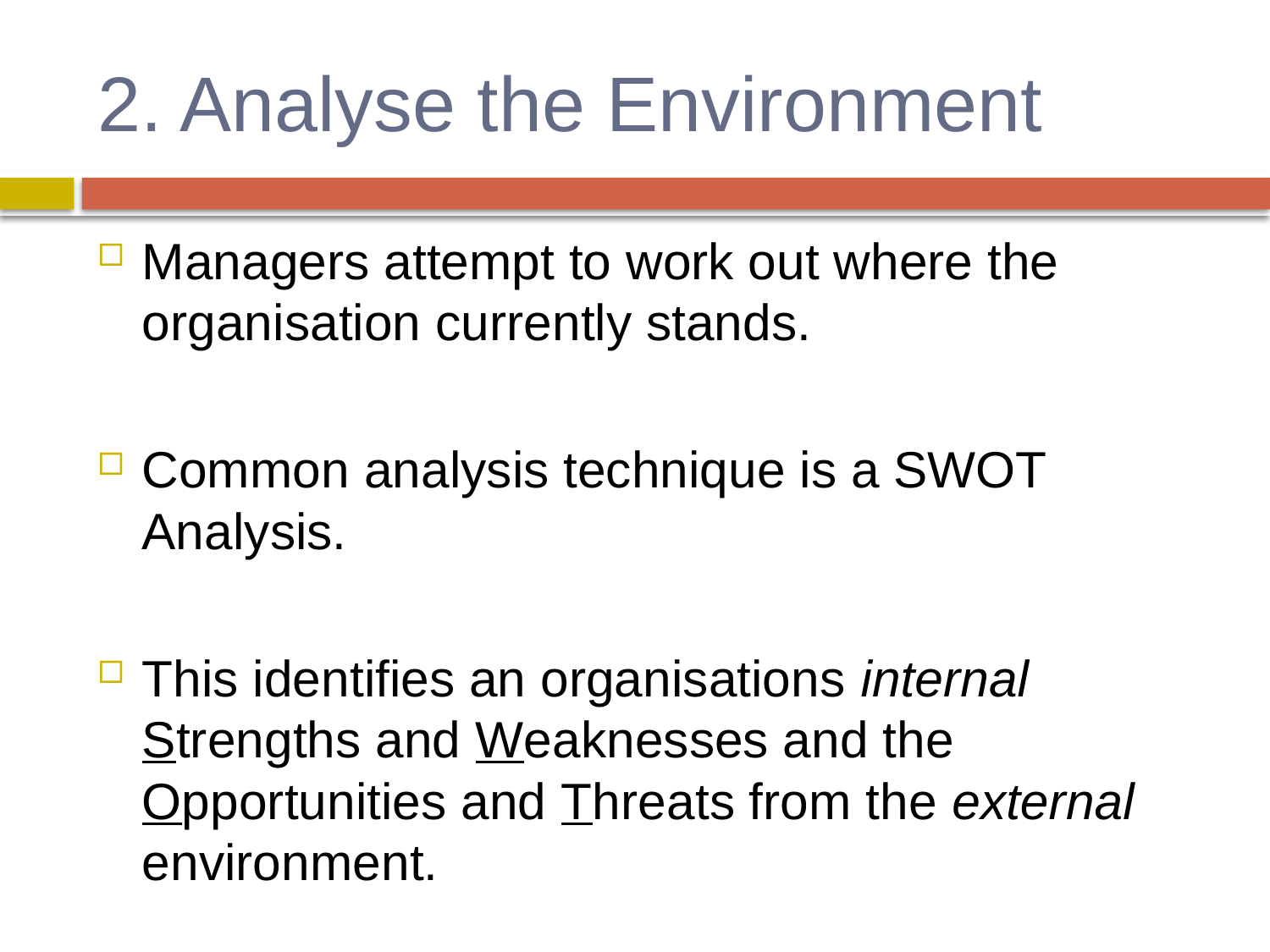

# 2. Analyse the Environment
Managers attempt to work out where the organisation currently stands.

Common analysis technique is a SWOT Analysis.

This identifies an organisations internal Strengths and Weaknesses and the Opportunities and Threats from the external environment.